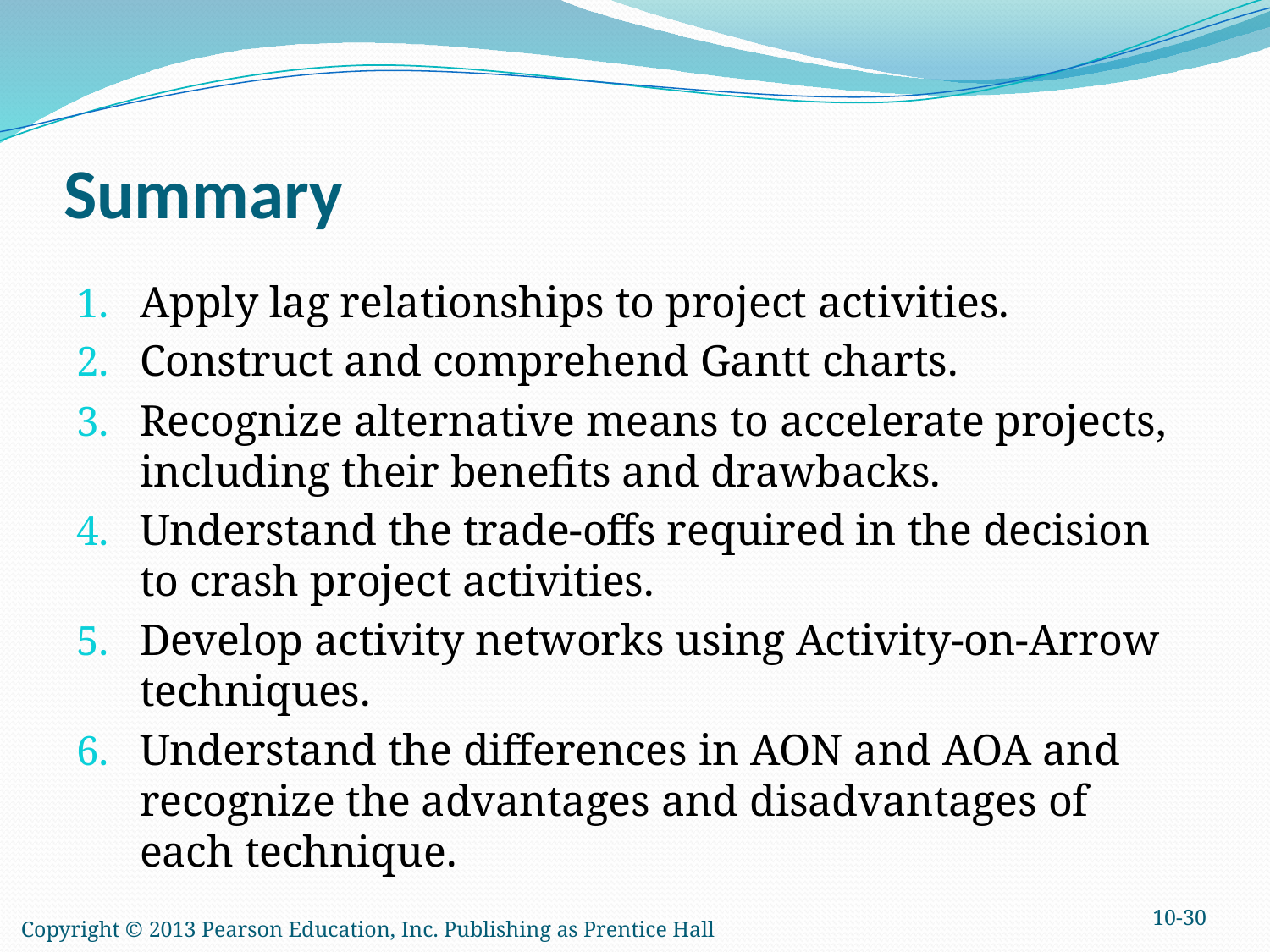

# Summary
Apply lag relationships to project activities.
Construct and comprehend Gantt charts.
Recognize alternative means to accelerate projects, including their benefits and drawbacks.
Understand the trade-offs required in the decision to crash project activities.
Develop activity networks using Activity-on-Arrow techniques.
Understand the differences in AON and AOA and recognize the advantages and disadvantages of each technique.

10-30